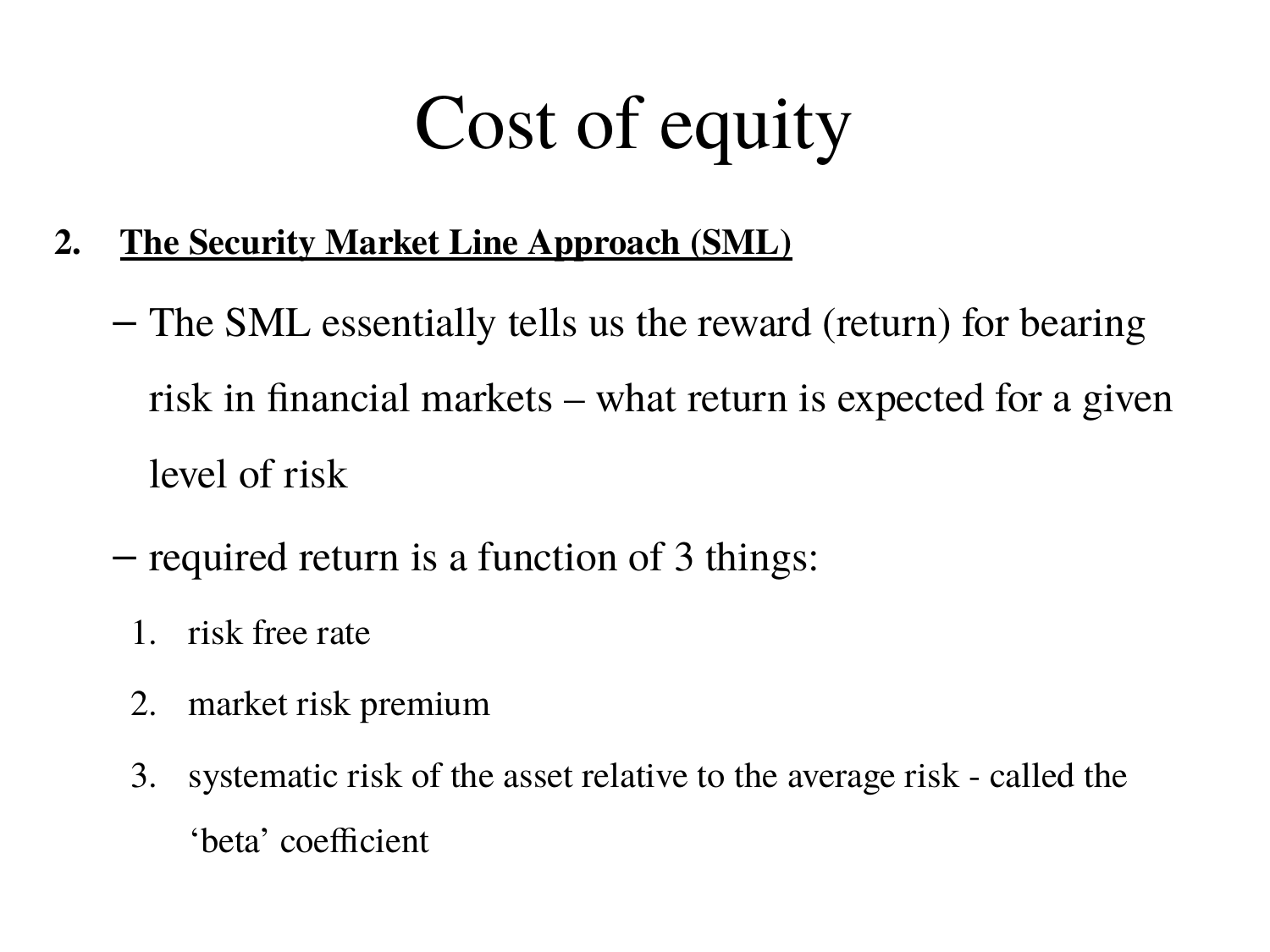

# Cost of equity
The Security Market Line Approach (SML)
The SML essentially tells us the reward (return) for bearing risk in financial markets – what return is expected for a given level of risk
required return is a function of 3 things:
risk free rate
market risk premium
systematic risk of the asset relative to the average risk - called the ‘beta’ coefficient